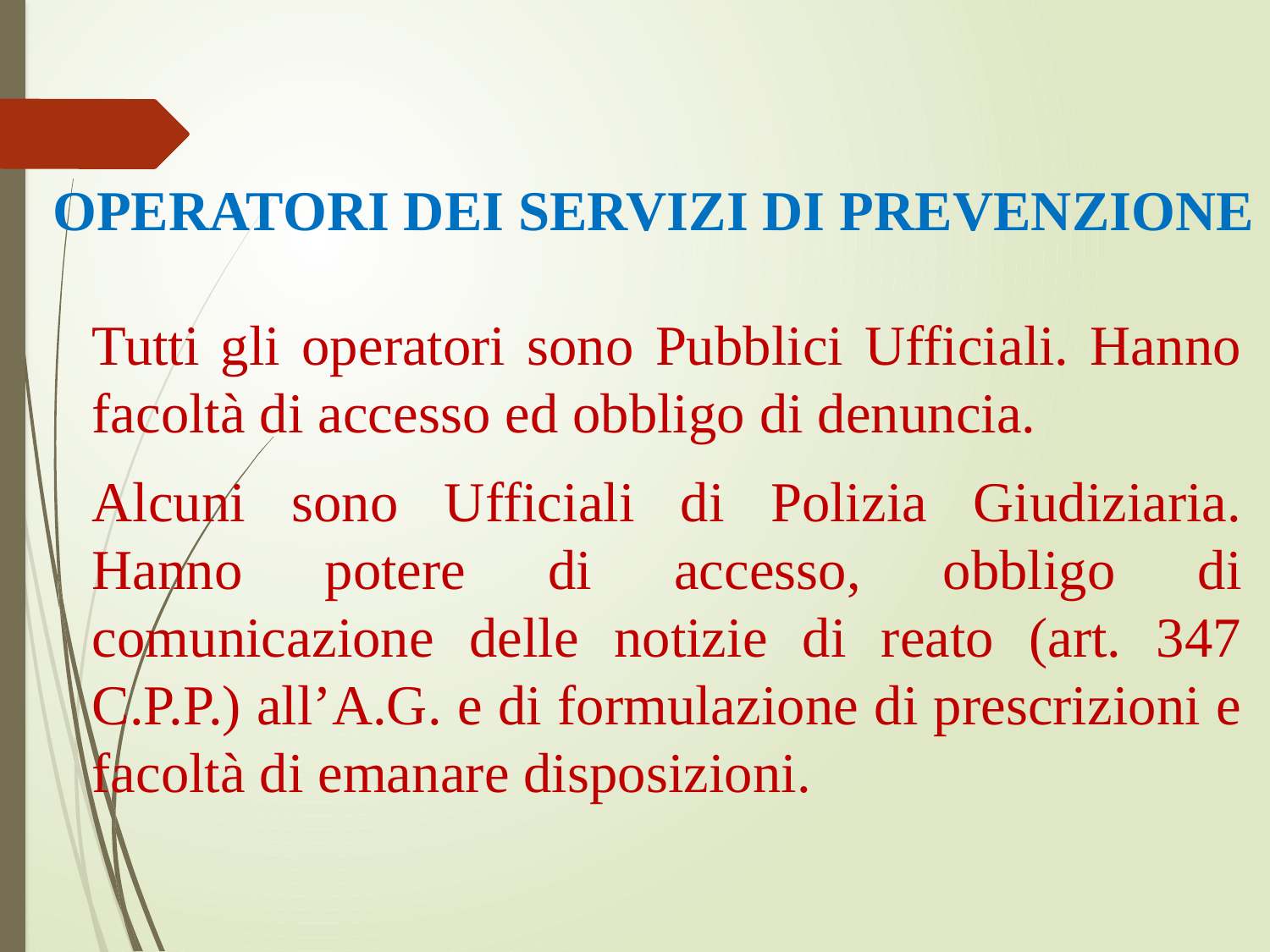

OPERATORI DEI SERVIZI DI PREVENZIONE
Tutti gli operatori sono Pubblici Ufficiali. Hanno facoltà di accesso ed obbligo di denuncia.
Alcuni sono Ufficiali di Polizia Giudiziaria. Hanno potere di accesso, obbligo di comunicazione delle notizie di reato (art. 347 C.P.P.) all’A.G. e di formulazione di prescrizioni e facoltà di emanare disposizioni.